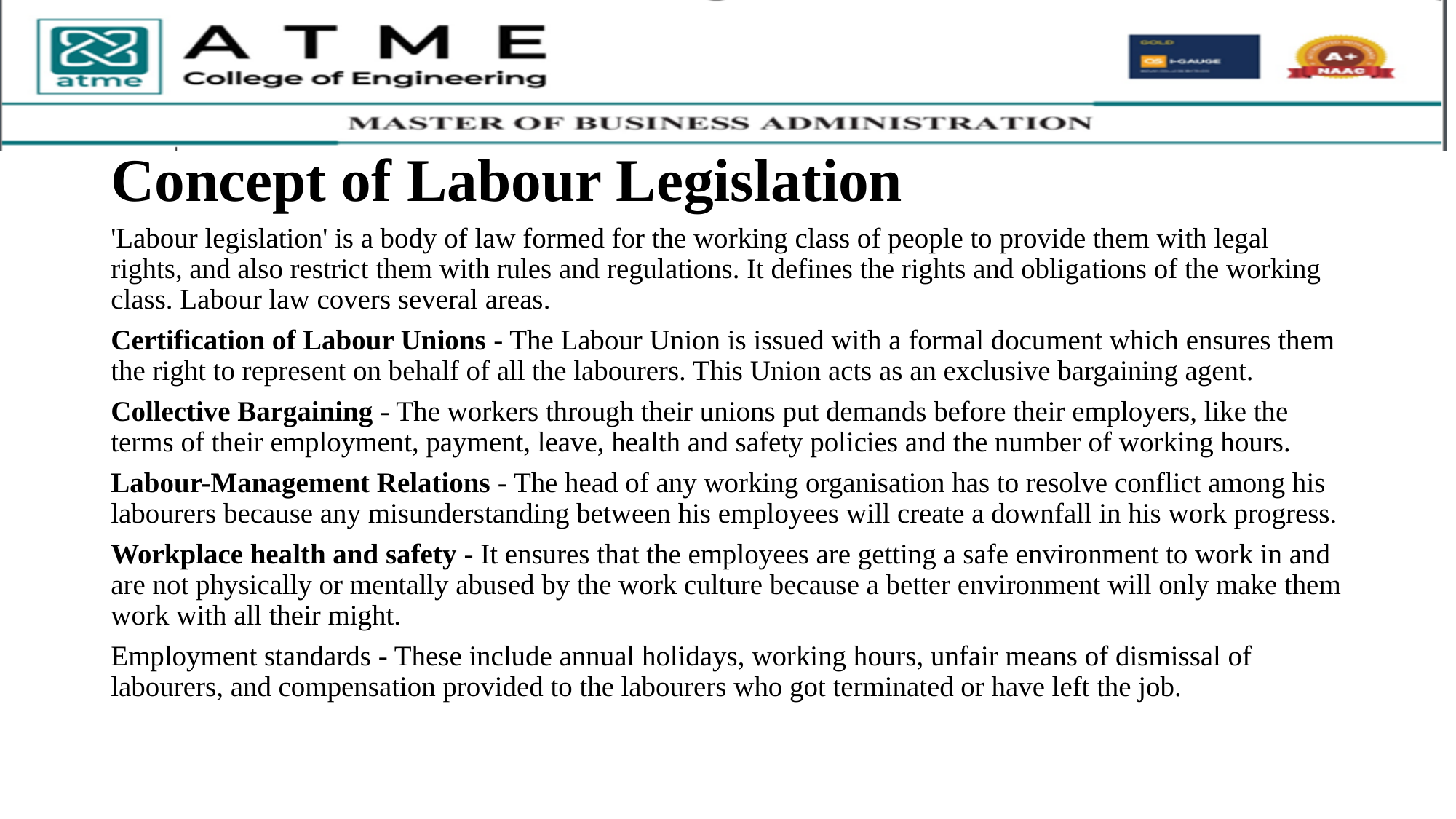

# Concept of Labour Legislation
'Labour legislation' is a body of law formed for the working class of people to provide them with legal rights, and also restrict them with rules and regulations. It defines the rights and obligations of the working class. Labour law covers several areas.
Certification of Labour Unions - The Labour Union is issued with a formal document which ensures them the right to represent on behalf of all the labourers. This Union acts as an exclusive bargaining agent.
Collective Bargaining - The workers through their unions put demands before their employers, like the terms of their employment, payment, leave, health and safety policies and the number of working hours.
Labour-Management Relations - The head of any working organisation has to resolve conflict among his labourers because any misunderstanding between his employees will create a downfall in his work progress.
Workplace health and safety - It ensures that the employees are getting a safe environment to work in and are not physically or mentally abused by the work culture because a better environment will only make them work with all their might.
Employment standards - These include annual holidays, working hours, unfair means of dismissal of labourers, and compensation provided to the labourers who got terminated or have left the job.